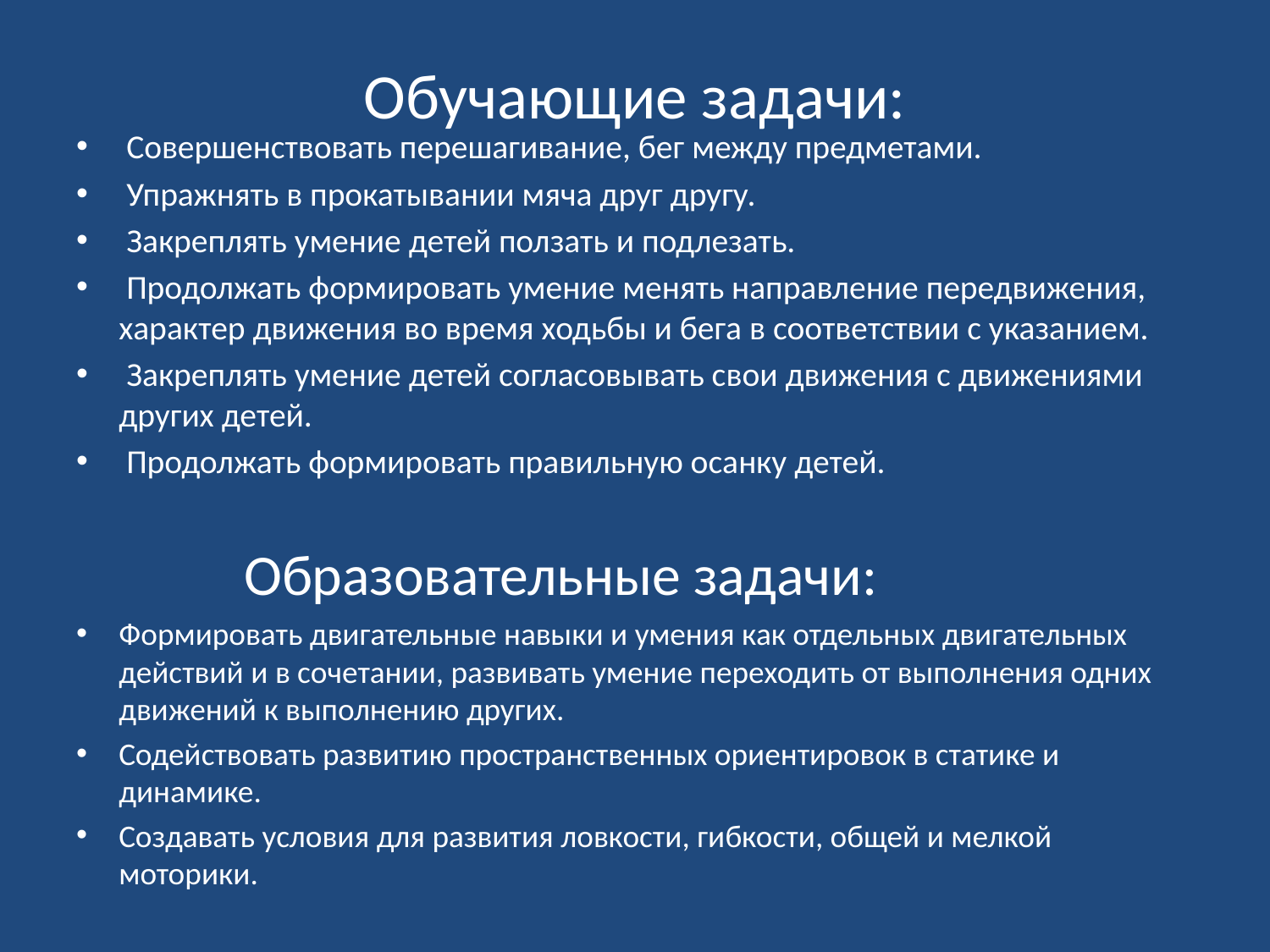

# Обучающие задачи:
 Совершенствовать перешагивание, бег между предметами.
 Упражнять в прокатывании мяча друг другу.
 Закреплять умение детей ползать и подлезать.
 Продолжать формировать умение менять направление передвижения, характер движения во время ходьбы и бега в соответствии с указанием.
 Закреплять умение детей согласовывать свои движения с движениями других детей.
 Продолжать формировать правильную осанку детей.

             Образовательные задачи:
Формировать двигательные навыки и умения как отдельных двигательных действий и в сочетании, развивать умение переходить от выполнения одних движений к выполнению других.
Содействовать развитию пространственных ориентировок в статике и динамике.
Создавать условия для развития ловкости, гибкости, общей и мелкой моторики.